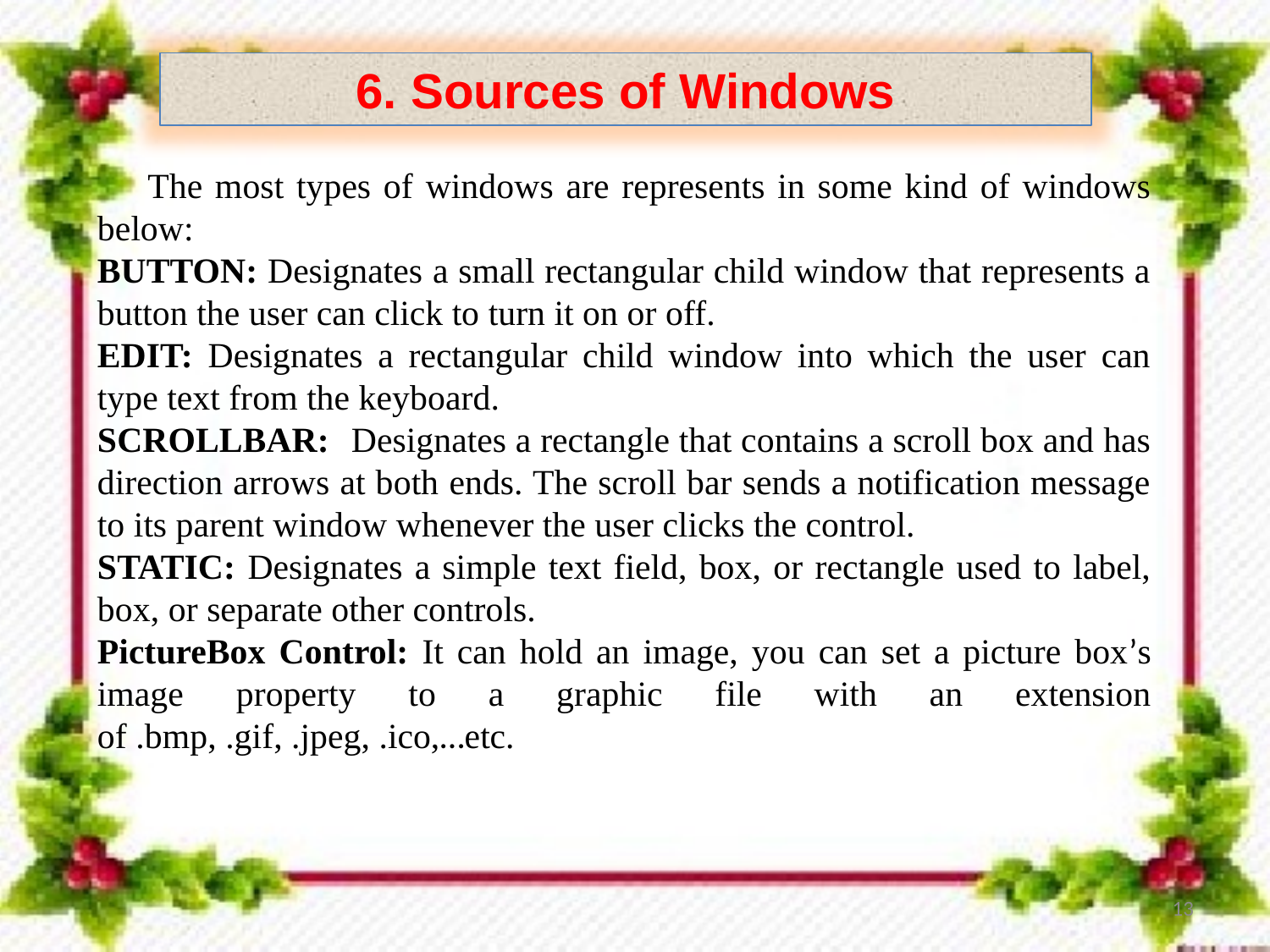

6. Sources of Windows

    The most types of windows are represents in some kind of windows below:
BUTTON: Designates a small rectangular child window that represents a button the user can click to turn it on or off.
EDIT: Designates a rectangular child window into which the user can type text from the keyboard.
SCROLLBAR:	Designates a rectangle that contains a scroll box and has direction arrows at both ends. The scroll bar sends a notification message to its parent window whenever the user clicks the control.
STATIC: Designates a simple text field, box, or rectangle used to label, box, or separate other controls.
PictureBox Control: It can hold an image, you can set a picture box’s image property to a graphic file with an extension of .bmp, .gif, .jpeg, .ico,…etc.
13